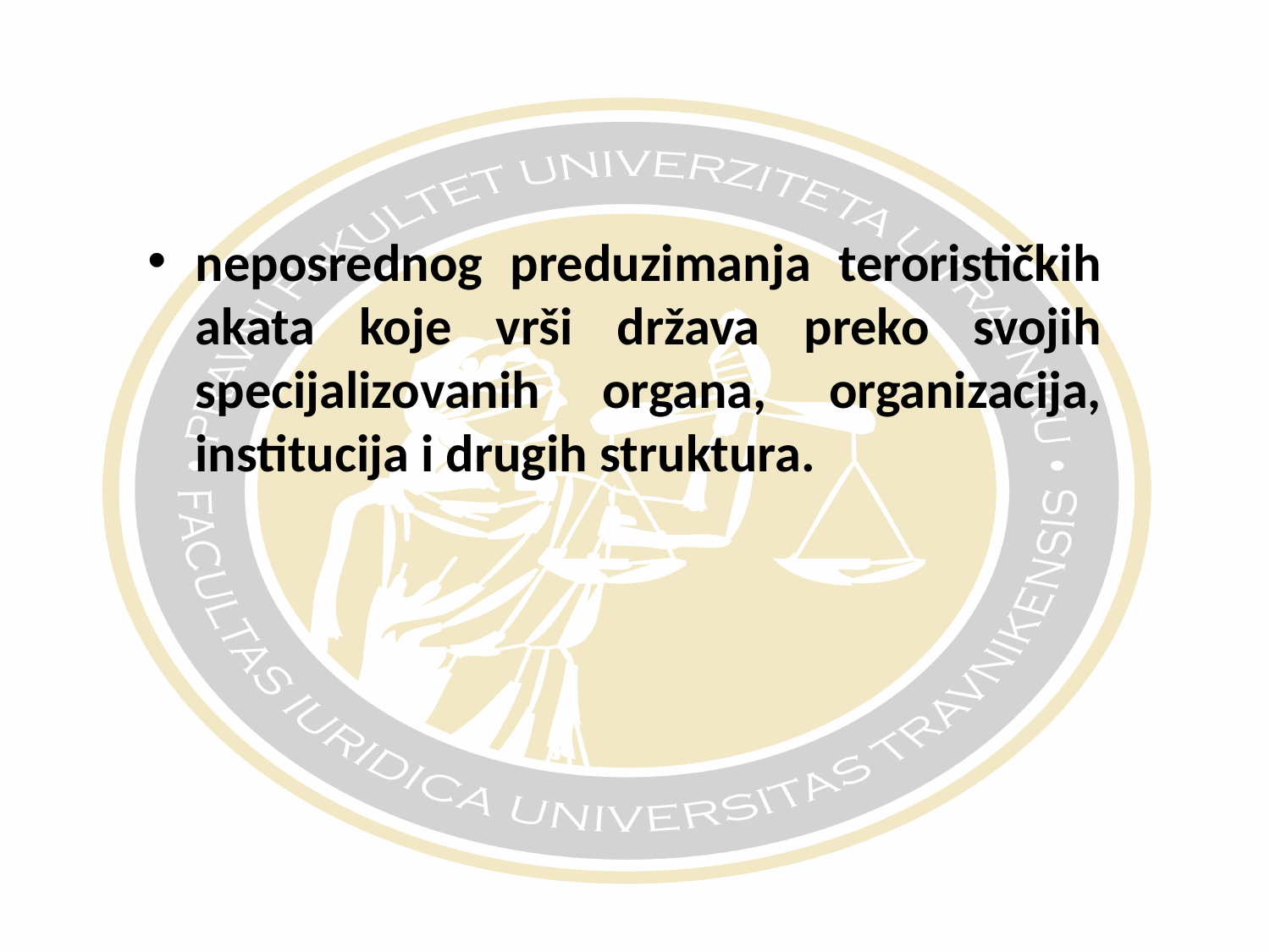

#
neposrednog preduzimanja terorističkih akata koje vrši država preko svojih specijalizovanih organa, organizacija, institucija i drugih struktura.